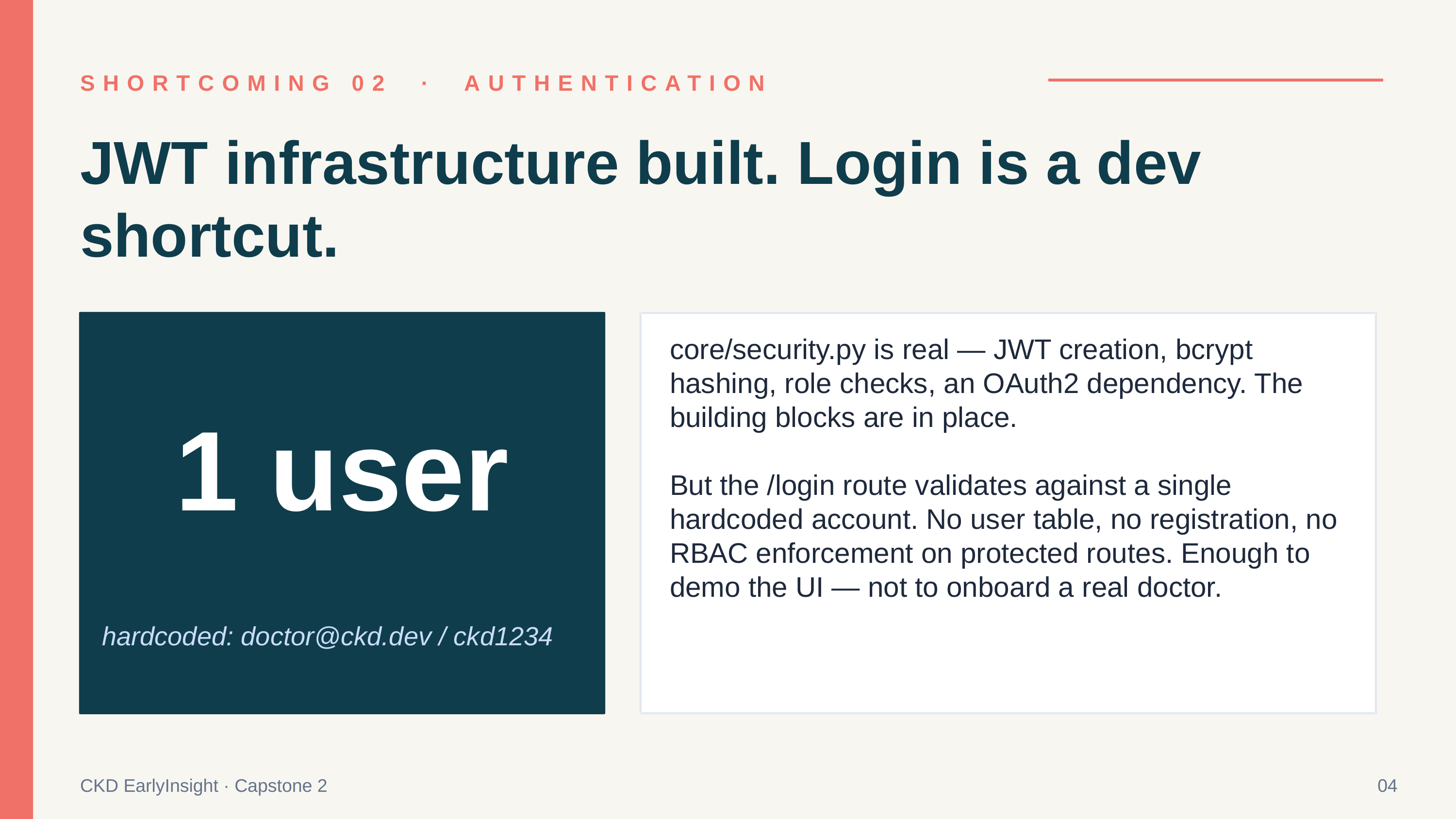

SHORTCOMING 02  ·  AUTHENTICATION

JWT infrastructure built. Login is a dev shortcut.

core/security.py is real — JWT creation, bcrypt hashing, role checks, an OAuth2 dependency. The building blocks are in place.

But the /login route validates against a single hardcoded account. No user table, no registration, no RBAC enforcement on protected routes. Enough to demo the UI — not to onboard a real doctor.

1 user

hardcoded: doctor@ckd.dev / ckd1234

CKD EarlyInsight · Capstone 2

04